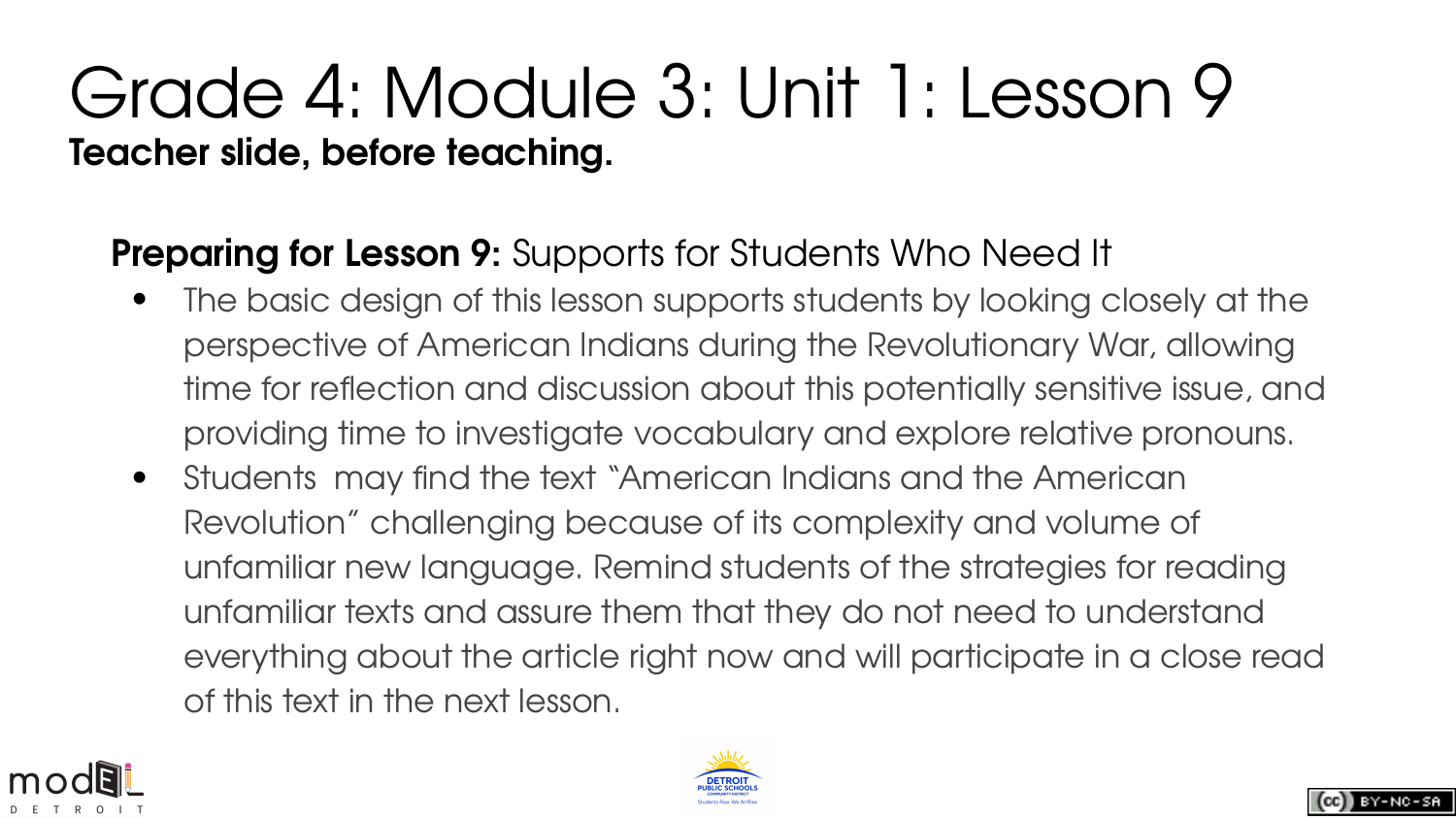

# Grade 4: Module 3: Unit 1: Lesson 9
Teacher slide, before teaching.

Preparing for Lesson 9: Supports for Students Who Need It
The basic design of this lesson supports students by looking closely at the perspective of American Indians during the Revolutionary War, allowing time for reflection and discussion about this potentially sensitive issue, and providing time to investigate vocabulary and explore relative pronouns.
Students  may find the text “American Indians and the American Revolution” challenging because of its complexity and volume of unfamiliar new language. Remind students of the strategies for reading unfamiliar texts and assure them that they do not need to understand everything about the article right now and will participate in a close read of this text in the next lesson.